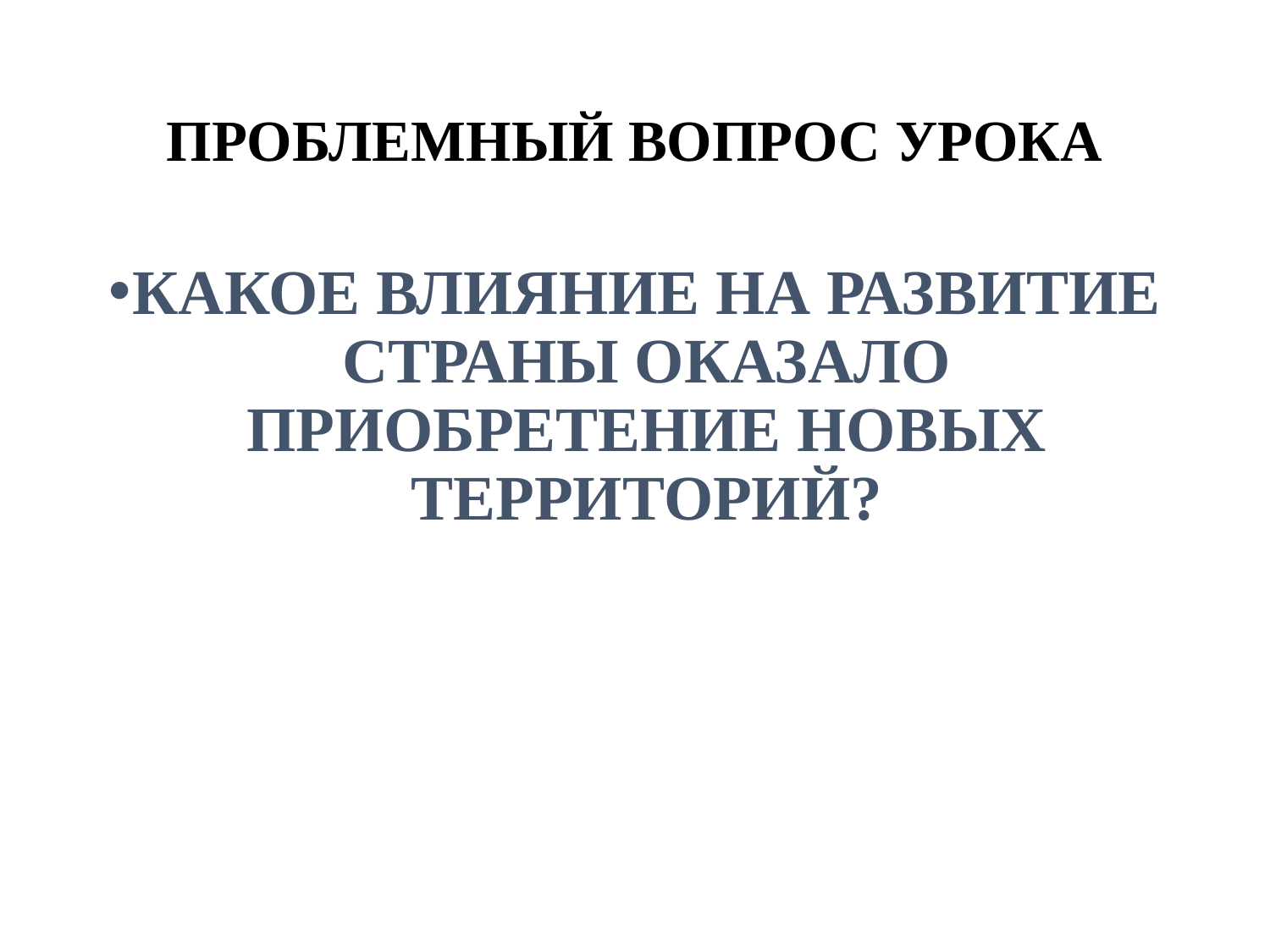

ПРОБЛЕМНЫЙ ВОПРОС УРОКА
КАКОЕ ВЛИЯНИЕ НА РАЗВИТИЕ СТРАНЫ ОКАЗАЛО ПРИОБРЕТЕНИЕ НОВЫХ ТЕРРИТОРИЙ?